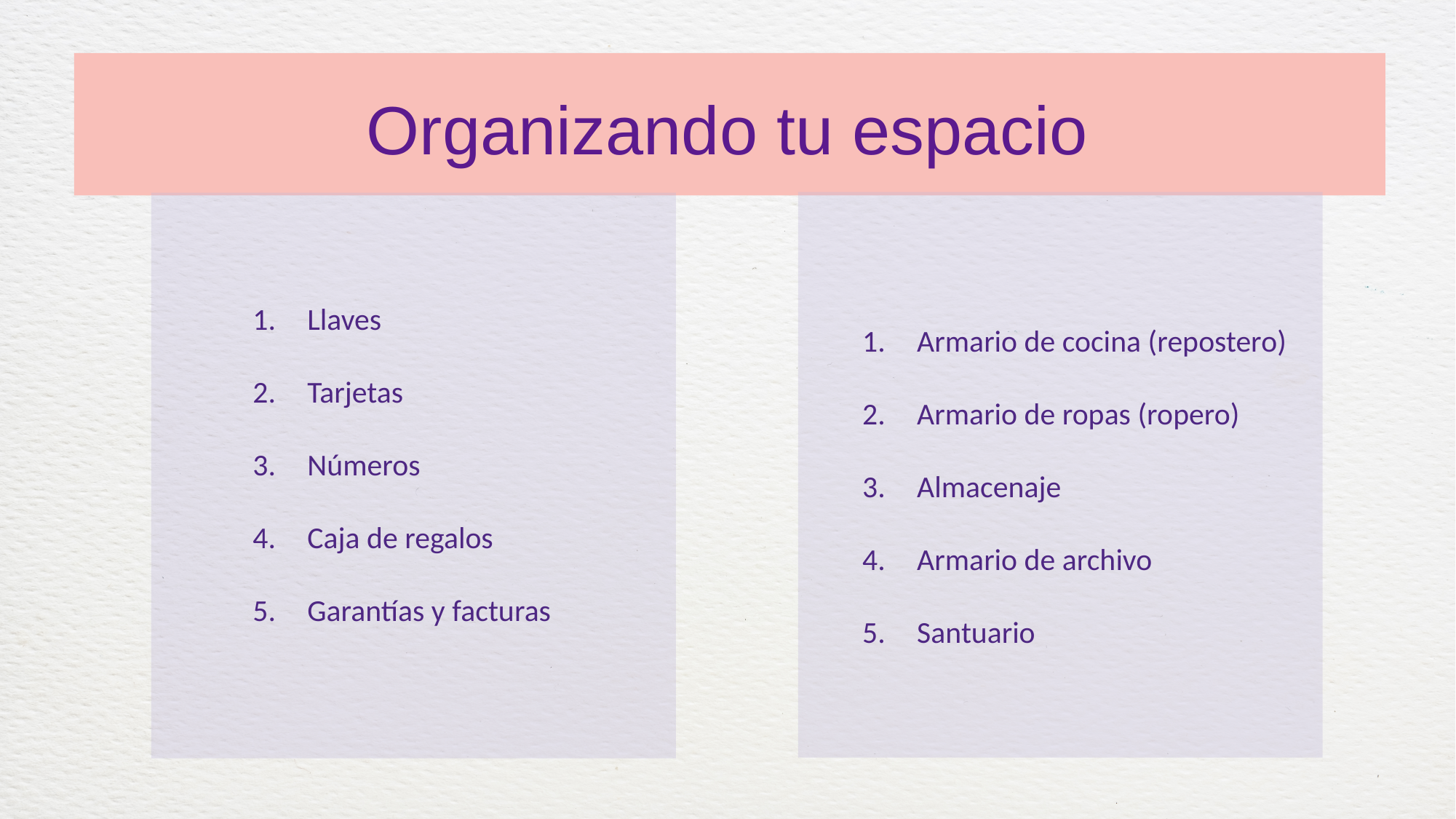

Organizando tu espacio

Llaves
Tarjetas
Números
Caja de regalos
Garantías y facturas
Armario de cocina (repostero)
Armario de ropas (ropero)
Almacenaje
Armario de archivo
Santuario